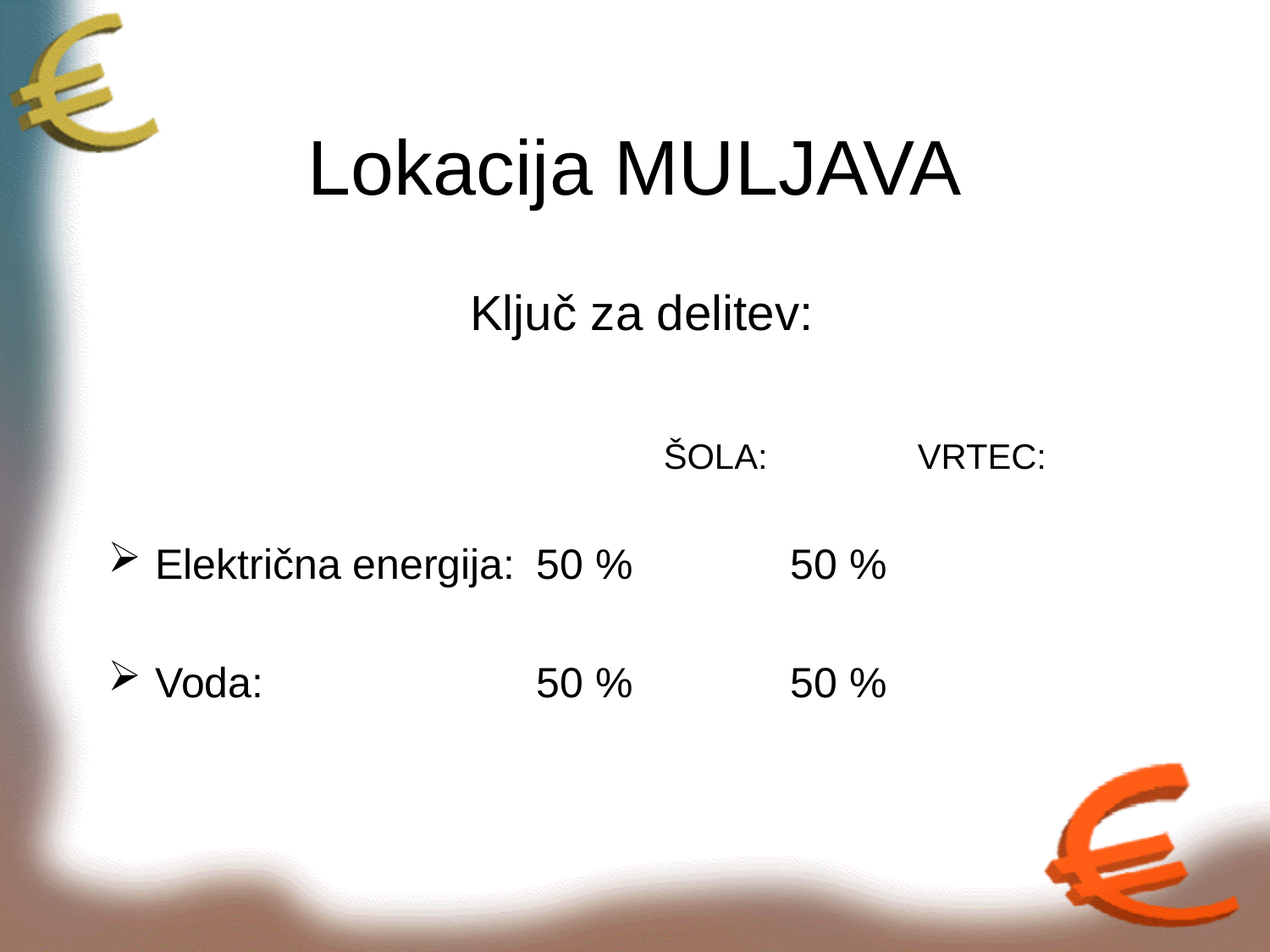

# Lokacija MULJAVA
 Ključ za delitev:

					ŠOLA:		VRTEC:

Električna energija:	50 %		50 %

Voda:			50 %		50 %